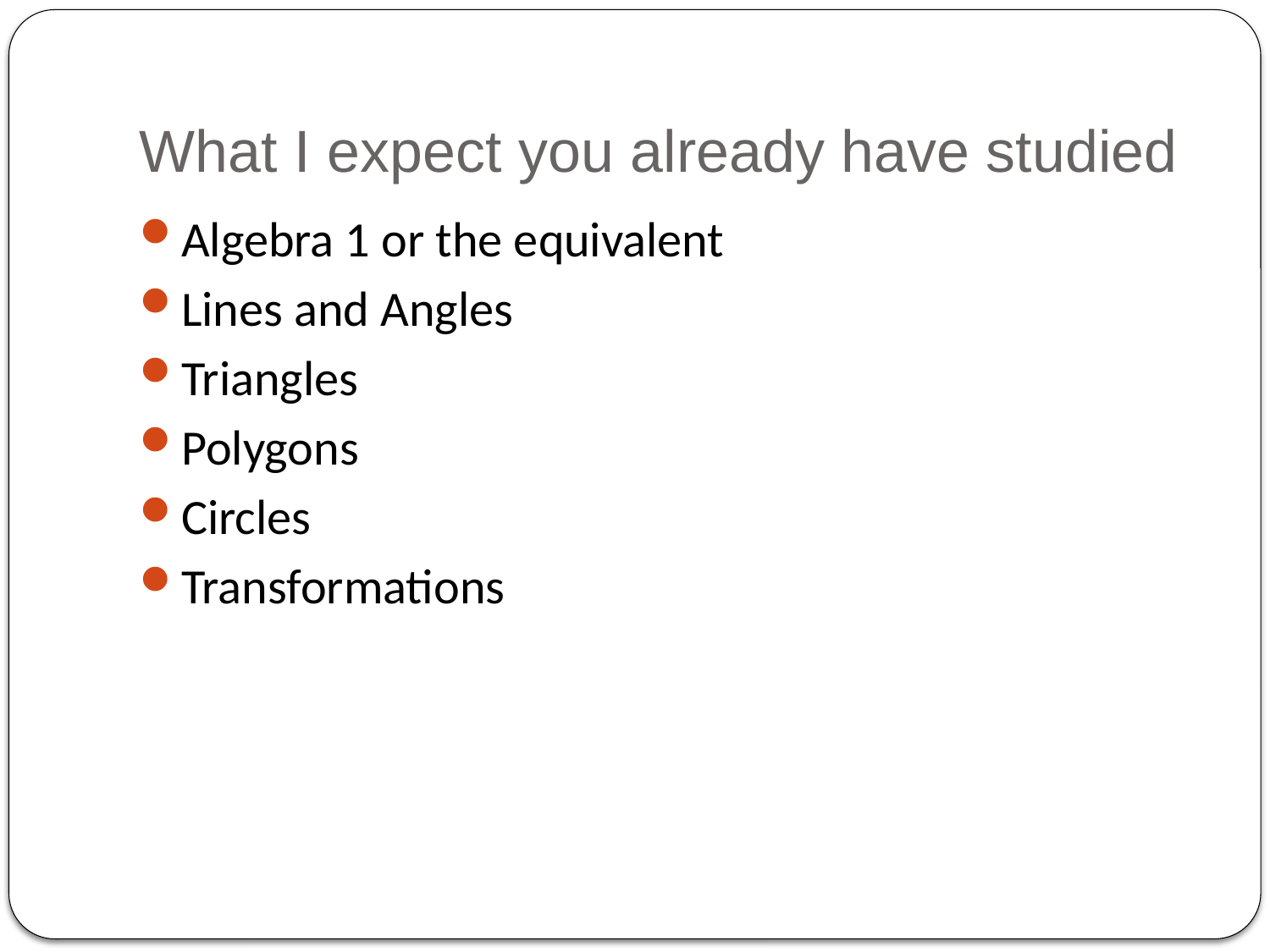

# What I expect you already have studied
Algebra 1 or the equivalent
Lines and Angles
Triangles
Polygons
Circles
Transformations